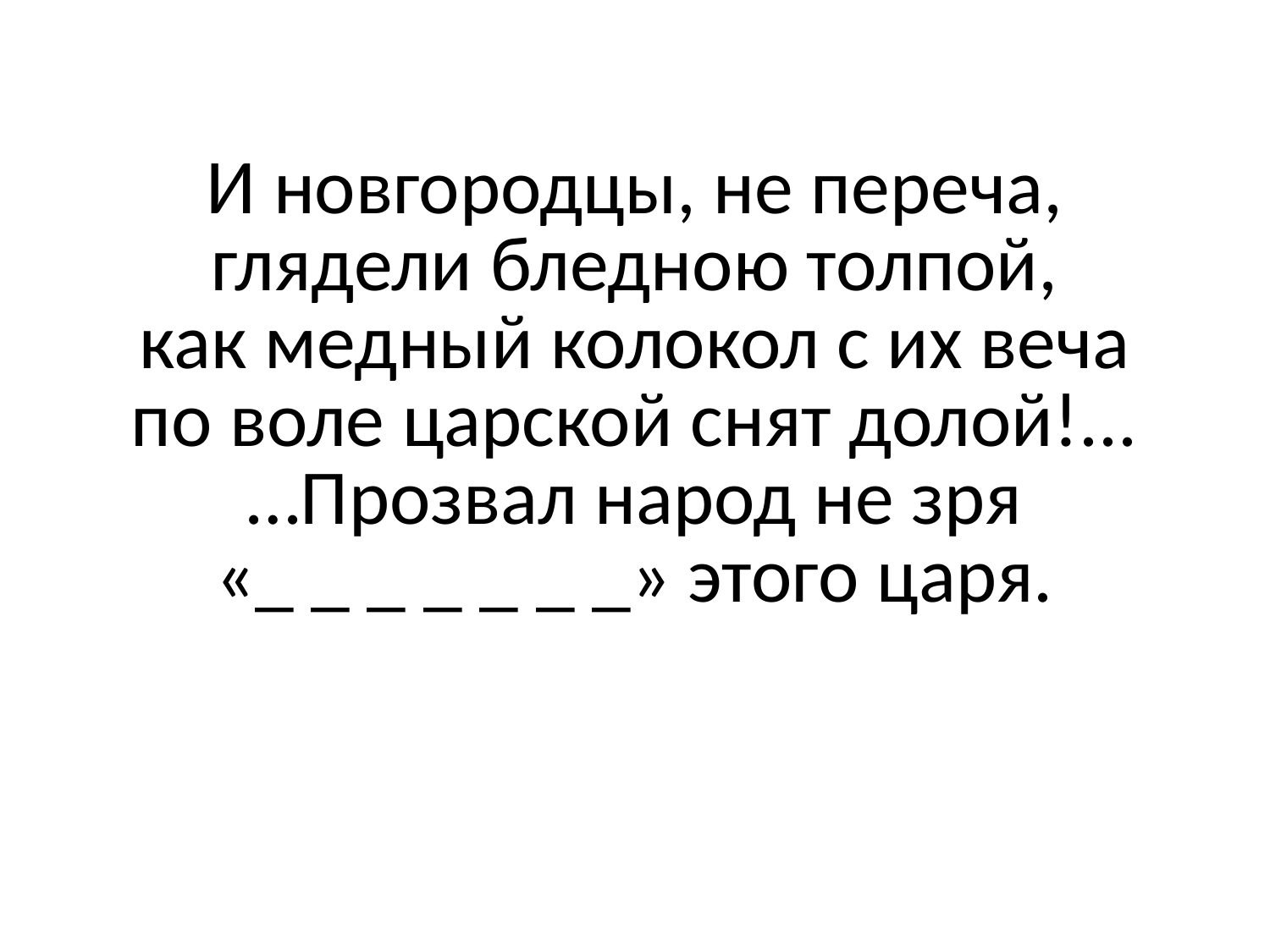

# И новгородцы, не переча, глядели бледною толпой, как медный колокол с их веча по воле царской снят долой!... …Прозвал народ не зря «_ _ _ _ _ _ _» этого царя.